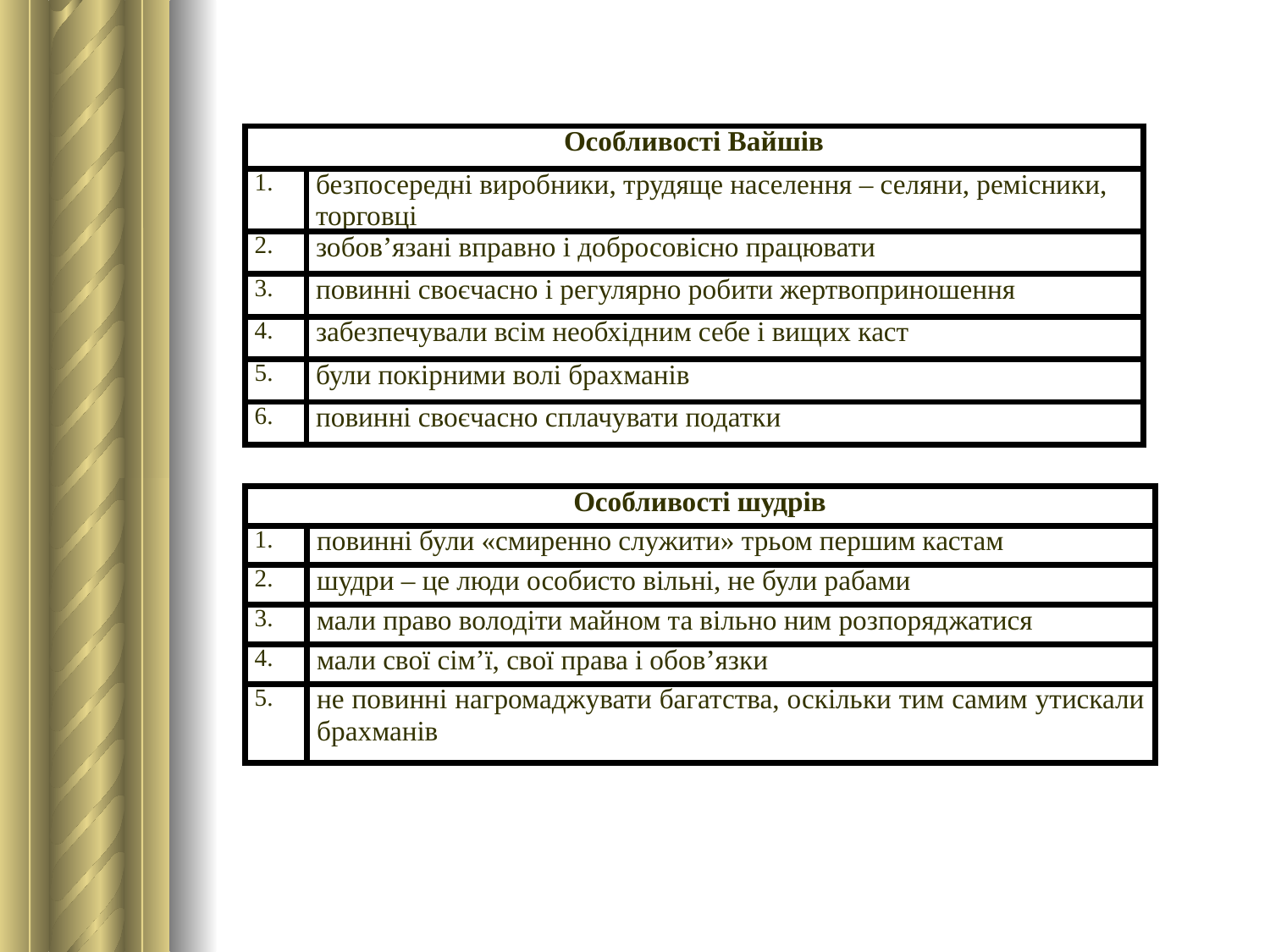

| Особливості Вайшів |  |
| --- | --- |
| 1. | безпосередні виробники, трудяще населення – селяни, ремісники, торговці |
| 2. | зобов’язані вправно і добросовісно працювати |
| 3. | повинні своєчасно і регулярно робити жертвоприношення |
| 4. | забезпечували всім необхідним себе і вищих каст |
| 5. | були покірними волі брахманів |
| 6. | повинні своєчасно сплачувати податки |
| Особливості шудрів |  |
| --- | --- |
| 1. | повинні були «смиренно служити» трьом першим кастам |
| 2. | шудри – це люди особисто вільні, не були рабами |
| 3. | мали право володіти майном та вільно ним розпоряджатися |
| 4. | мали свої сім’ї, свої права і обов’язки |
| 5. | не повинні нагромаджувати багатства, оскільки тим самим утискали брахманів |